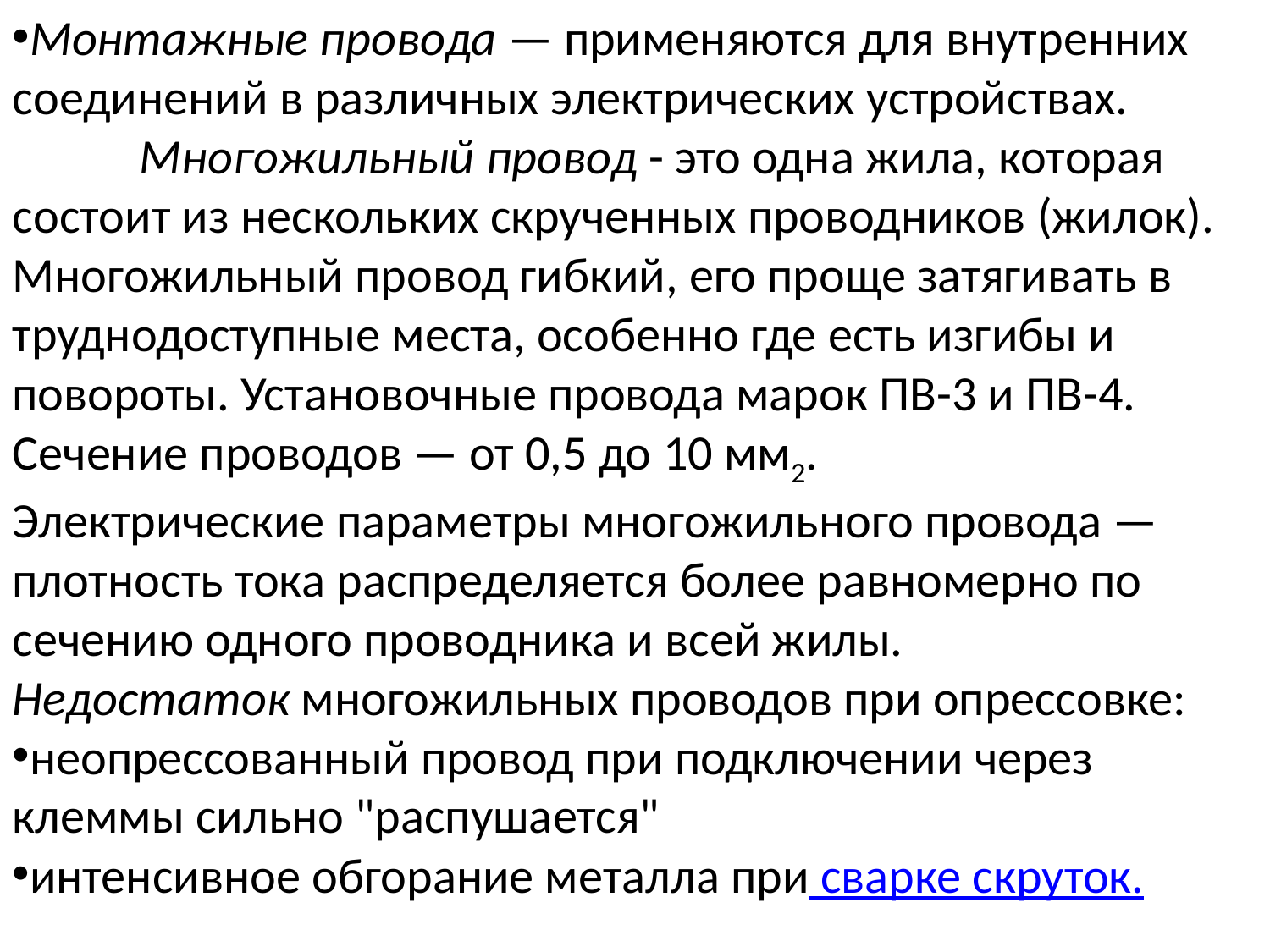

Монтажные провода — применяются для внутренних соединений в различных электрических устройствах.
	Многожильный провод - это одна жила, которая состоит из нескольких скрученных проводников (жилок). Многожильный провод гибкий, его проще затягивать в труднодоступные места, особенно где есть изгибы и повороты. Установочные провода марок ПВ-3 и ПВ-4. Сечение проводов — от 0,5 до 10 мм2.
Электрические параметры многожильного провода — плотность тока распределяется более равномерно по сечению одного проводника и всей жилы.
Недостаток многожильных проводов при опрессовке:
неопрессованный провод при подключении через клеммы сильно "распушается"
интенсивное обгорание металла при сварке скруток.